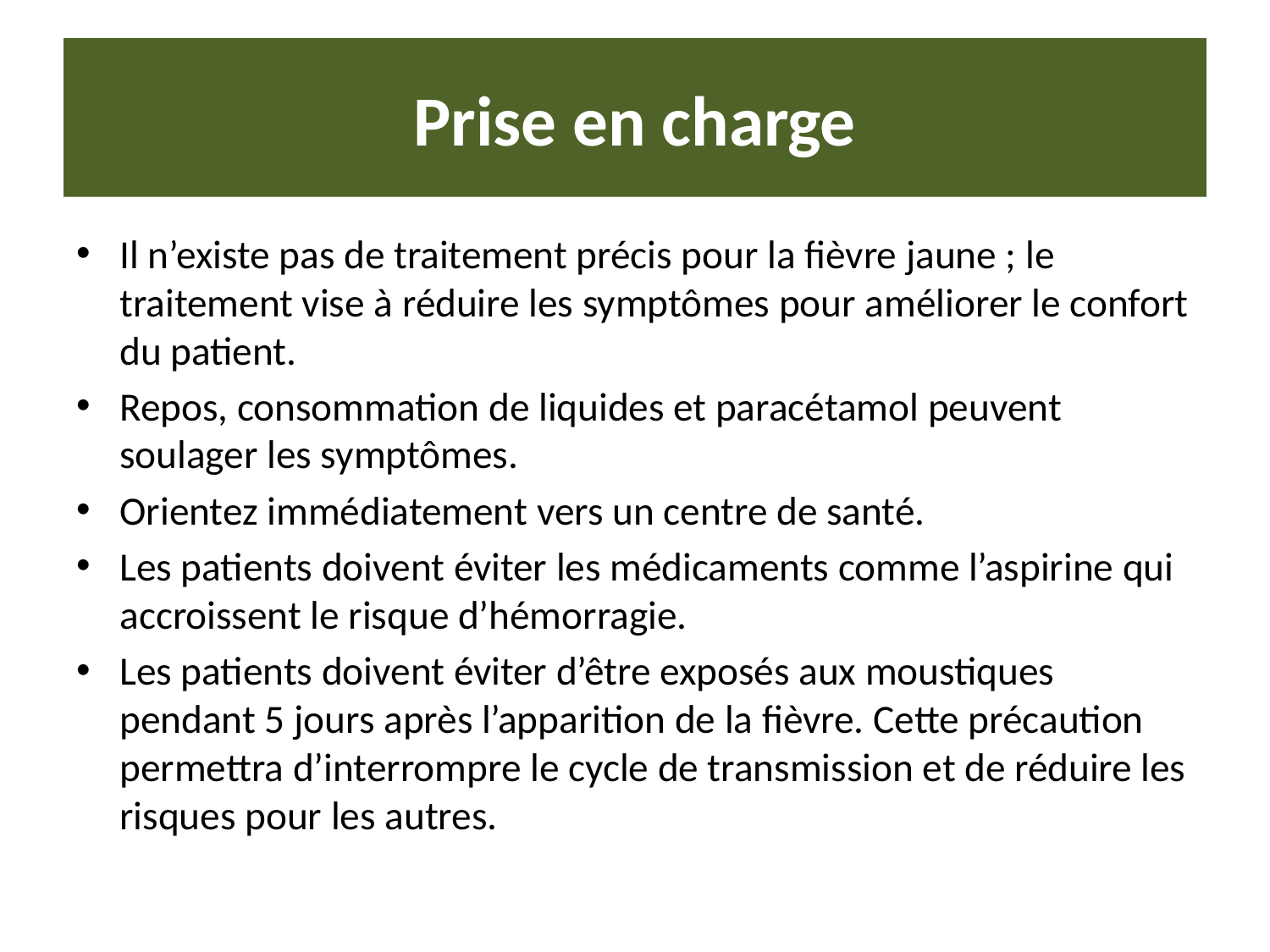

# Prise en charge
Il n’existe pas de traitement précis pour la fièvre jaune ; le traitement vise à réduire les symptômes pour améliorer le confort du patient.
Repos, consommation de liquides et paracétamol peuvent soulager les symptômes.
Orientez immédiatement vers un centre de santé.
Les patients doivent éviter les médicaments comme l’aspirine qui accroissent le risque d’hémorragie.
Les patients doivent éviter d’être exposés aux moustiques pendant 5 jours après l’apparition de la fièvre. Cette précaution permettra d’interrompre le cycle de transmission et de réduire les risques pour les autres.